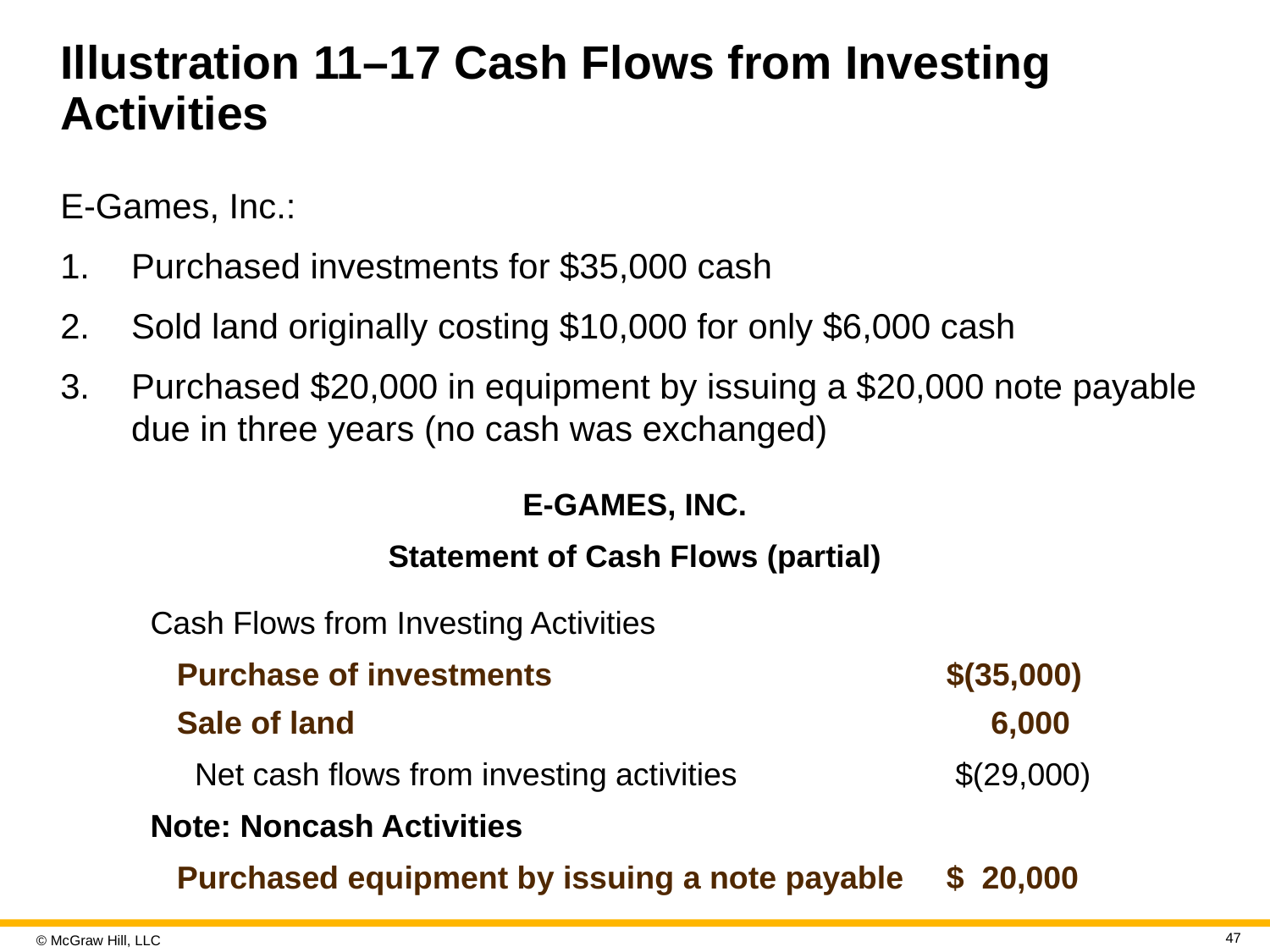

# Illustration 11–17 Cash Flows from Investing Activities
E-Games, Inc.:
Purchased investments for $35,000 cash
Sold land originally costing $10,000 for only $6,000 cash
Purchased $20,000 in equipment by issuing a $20,000 note payable due in three years (no cash was exchanged)
E-GAMES, INC.
Statement of Cash Flows (partial)
| Cash Flows from Investing Activities |  |
| --- | --- |
| Purchase of investments | $(35,000) |
| Sale of land | 6,000 |
| Net cash flows from investing activities | $(29,000) |
| Note: Noncash Activities |  |
| Purchased equipment by issuing a note payable | $ 20,000 |
47